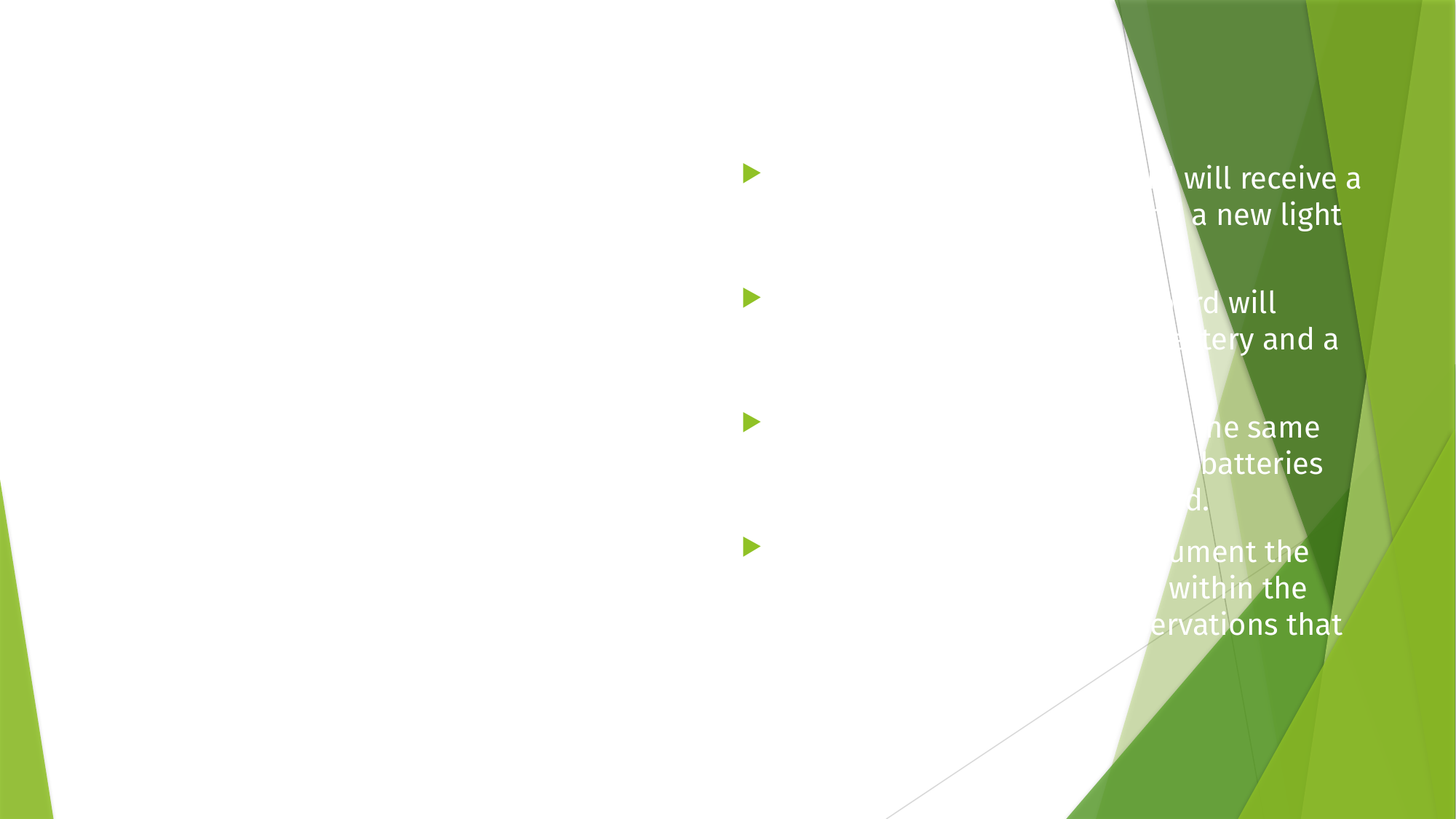

The first simple circuit board will receive a new Energizer D+ battery and a new light bulb.
The second simple circuit board will receive a new Sunbeam D+ battery and a new light bulb.
Both circuits will be closed at the same time to observe the life of the batteries within the simple circuit board.
A journal will be kept to document the hours that each battery has within the simple circuit, and any observations that are noticed.
# Procedures